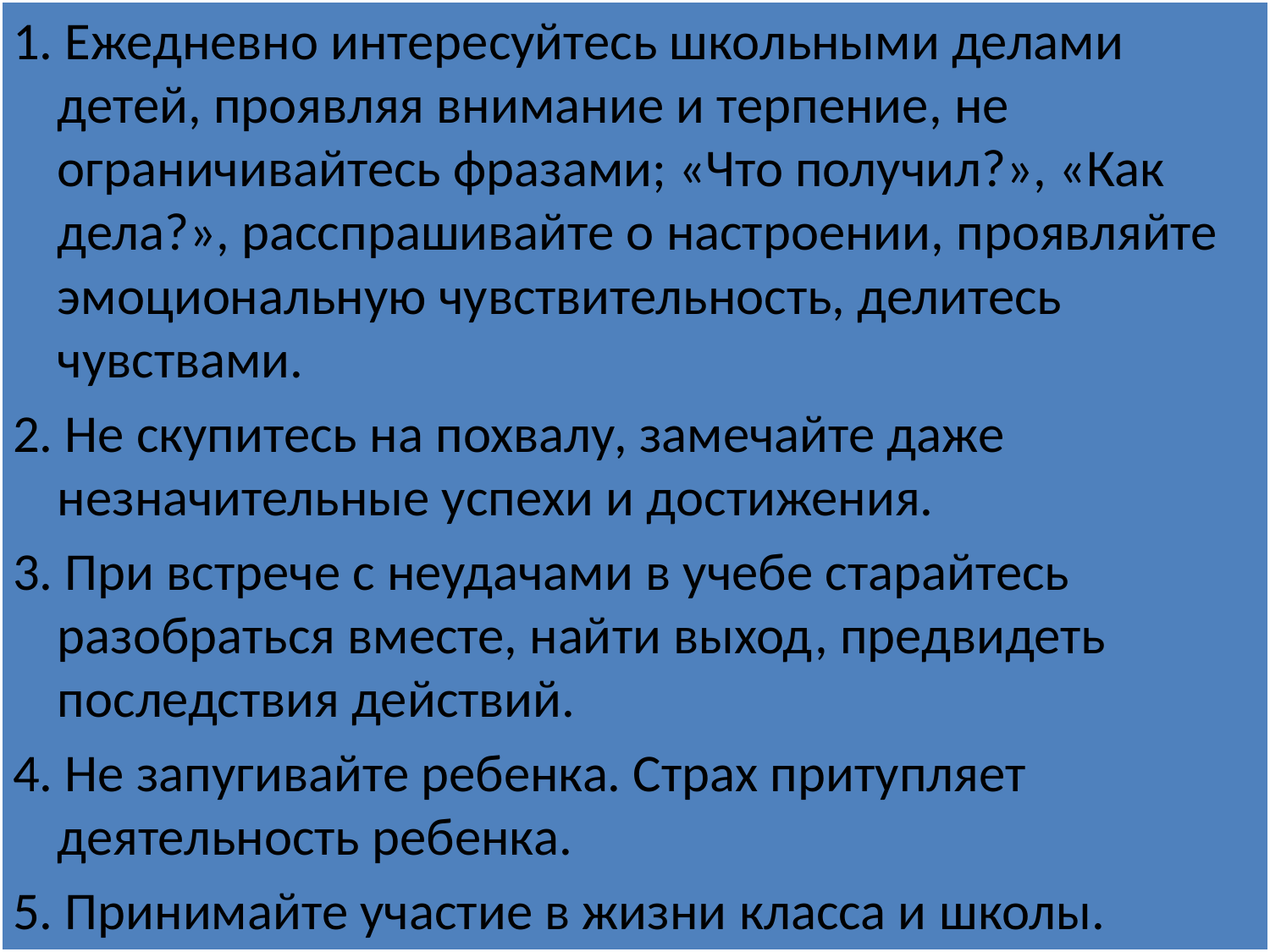

1. Ежедневно интересуйтесь школьными делами детей, проявляя внимание и терпение, не ограничивайтесь фразами; «Что получил?», «Как дела?», расспрашивайте о настроении, проявляйте эмоциональную чувствительность, делитесь чувствами.
2. Не скупитесь на похвалу, замечайте даже незначительные успехи и достижения.
3. При встрече с неудачами в учебе старайтесь разобраться вместе, найти выход, предвидеть последствия действий.
4. Не запугивайте ребенка. Страх притупляет деятельность ребенка.
5. Принимайте участие в жизни класса и школы.

#